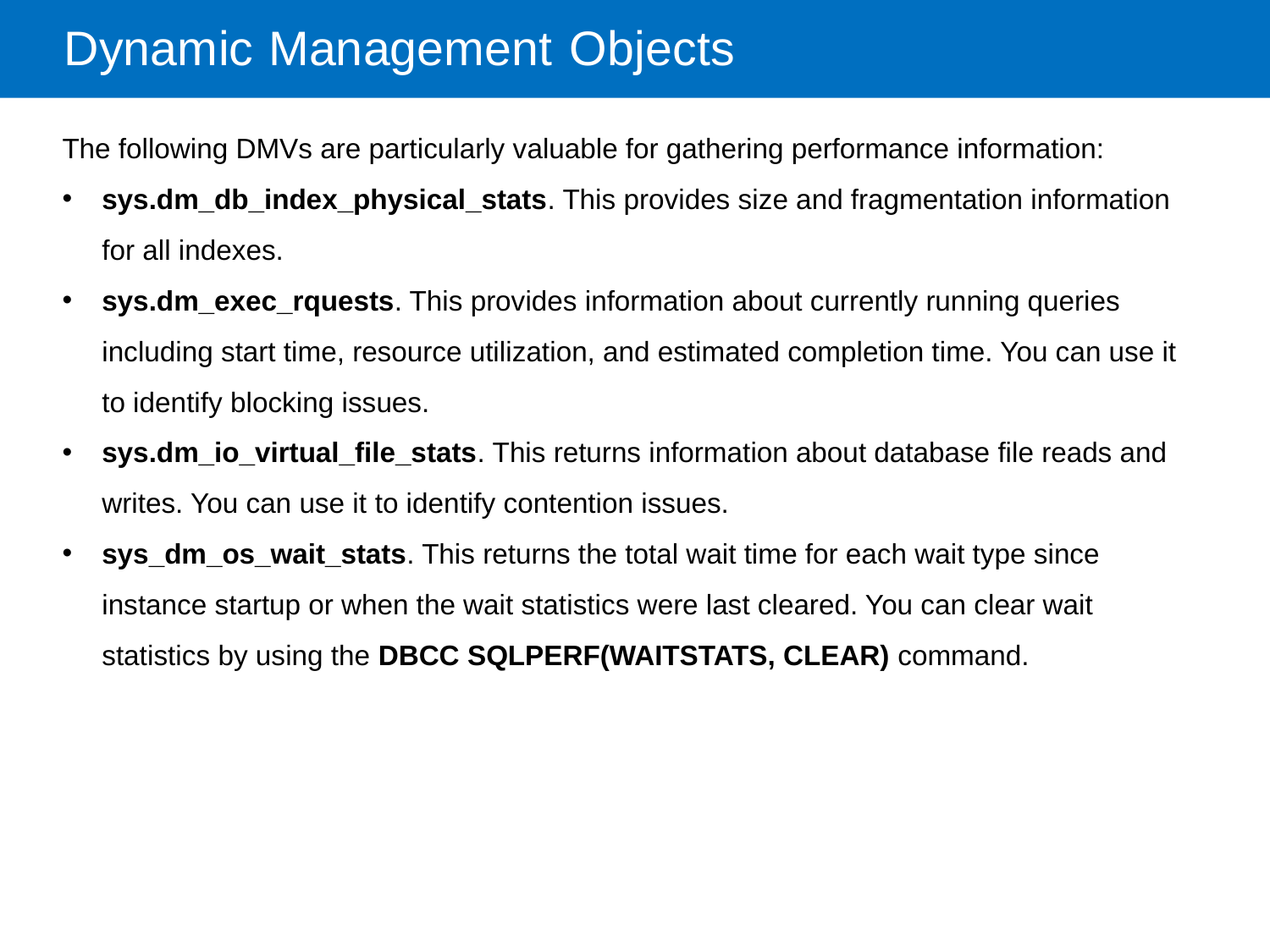

Dynamic Management Objects

The following DMVs are particularly valuable for gathering performance information:
sys.dm_db_index_physical_stats. This provides size and fragmentation information for all indexes.
sys.dm_exec_rquests. This provides information about currently running queries including start time, resource utilization, and estimated completion time. You can use it to identify blocking issues.
sys.dm_io_virtual_file_stats. This returns information about database file reads and writes. You can use it to identify contention issues.
sys_dm_os_wait_stats. This returns the total wait time for each wait type since instance startup or when the wait statistics were last cleared. You can clear wait statistics by using the DBCC SQLPERF(WAITSTATS, CLEAR) command.